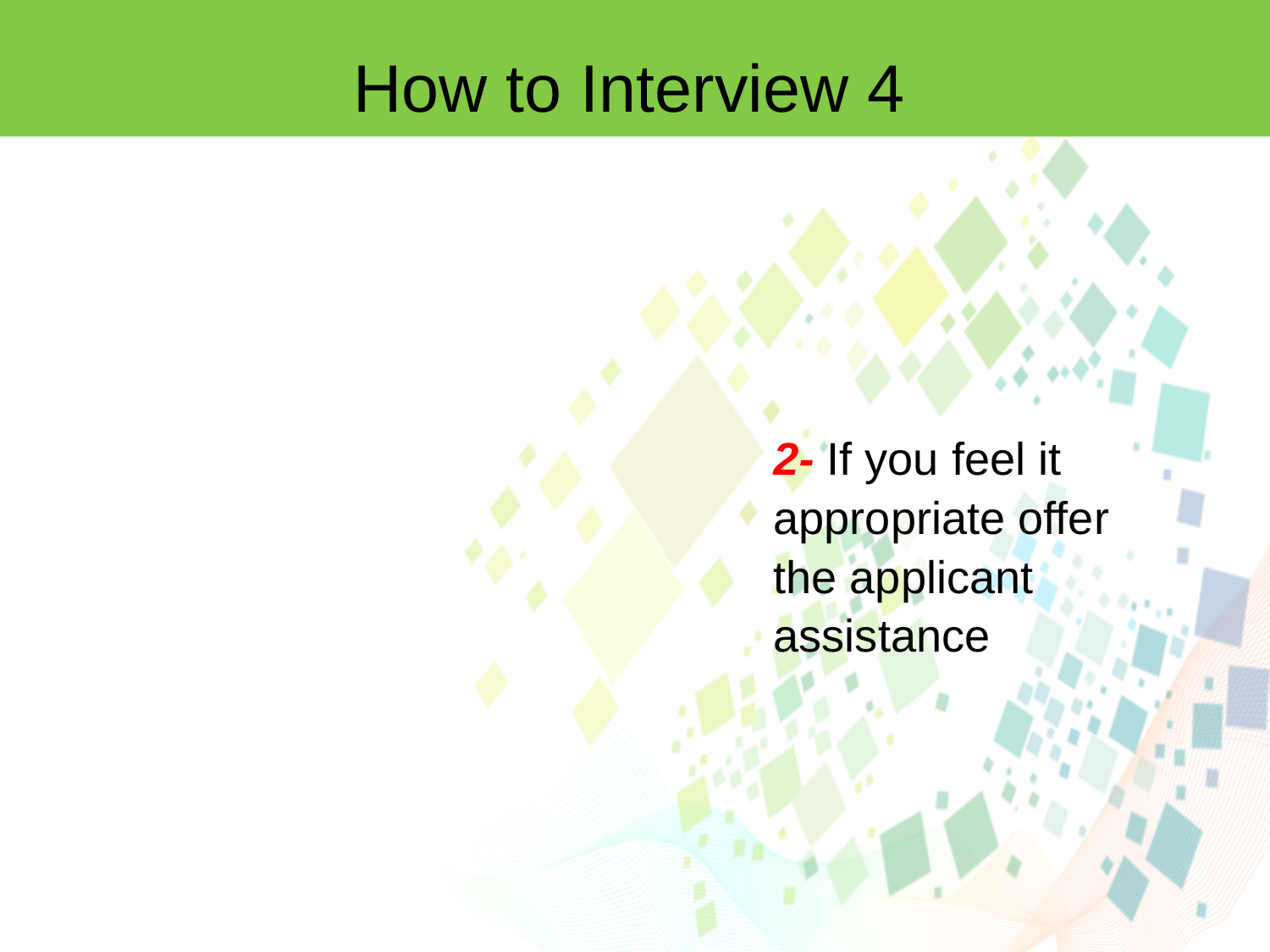

How to Interview 4
2- If you feel it appropriate offer the applicant assistance